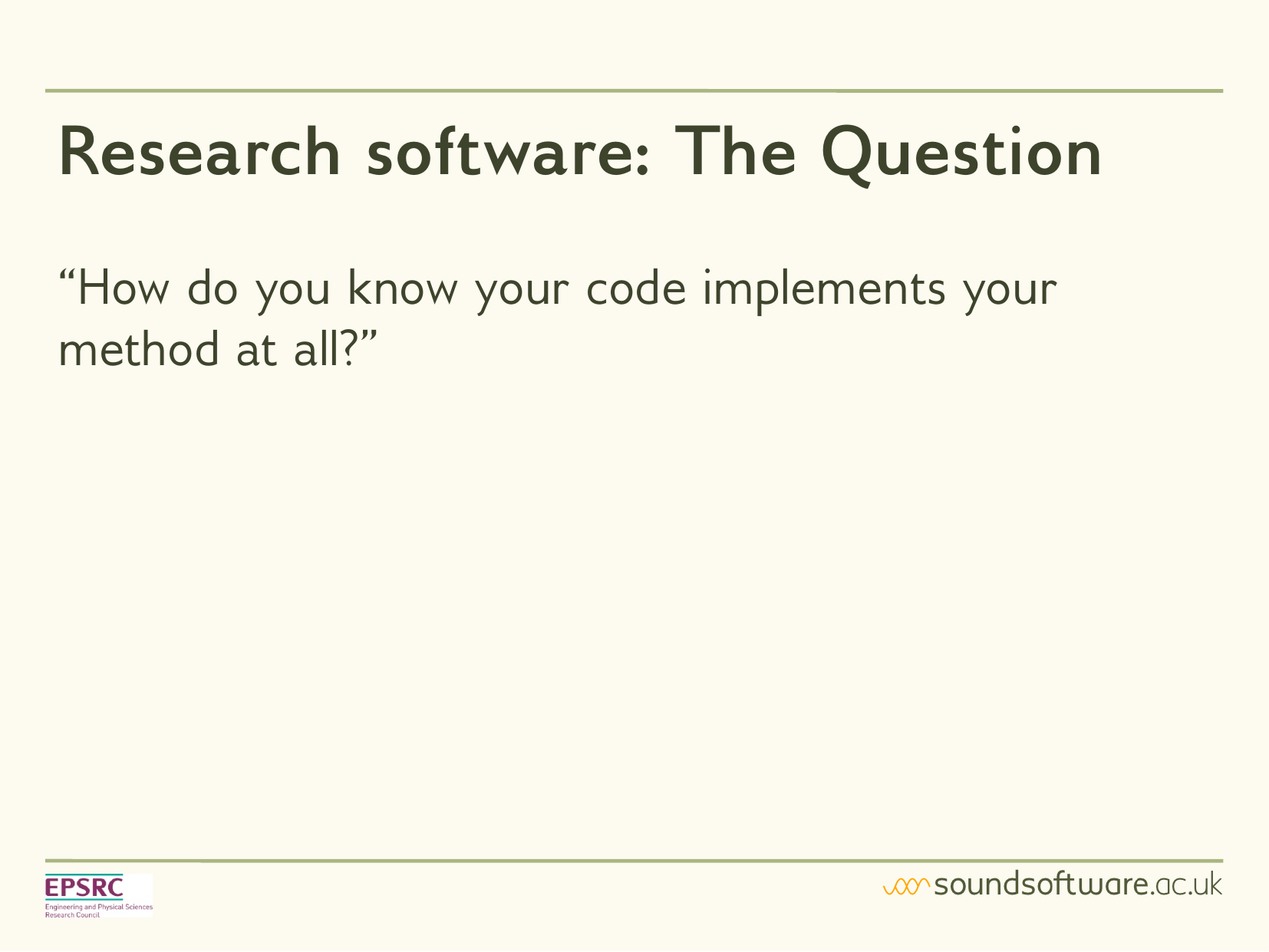

Research software: The Question
“How do you know your code implements your method at all?”